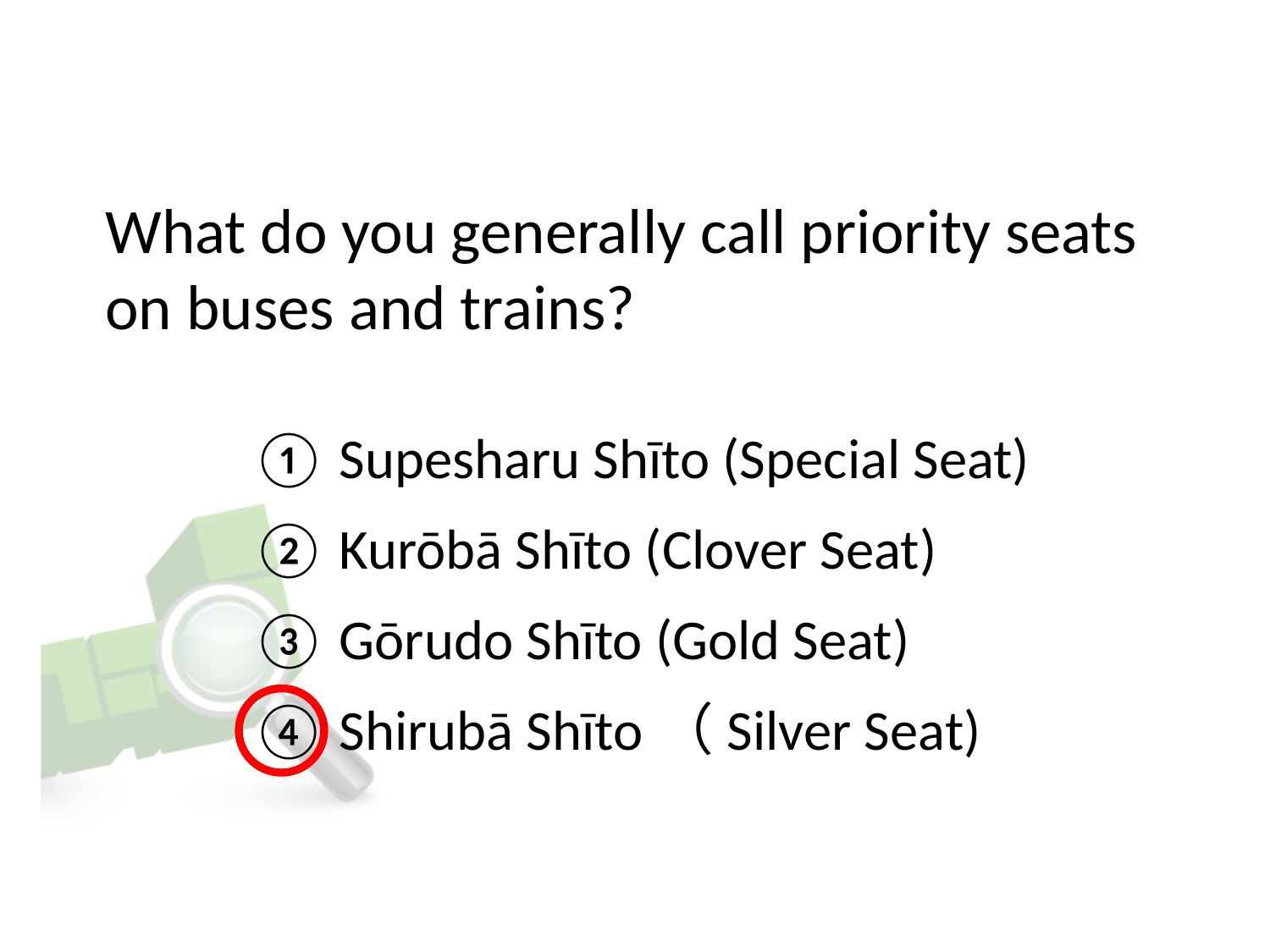

# What do you generally call priority seats on buses and trains?
① Supesharu Shīto (Special Seat)
② Kurōbā Shīto (Clover Seat)
③ Gōrudo Shīto (Gold Seat)
④ Shirubā Shīto（Silver Seat)